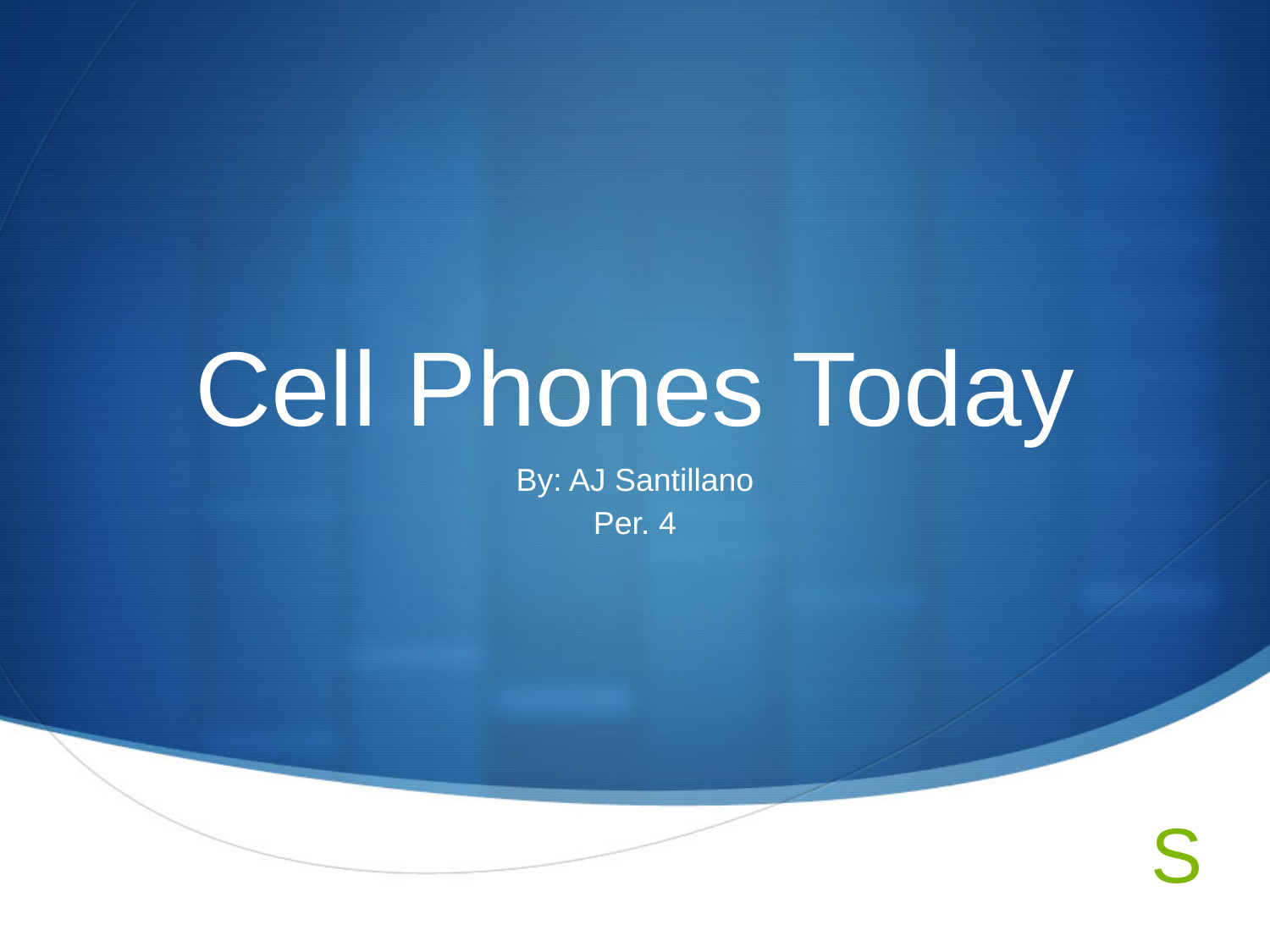

# Cell Phones Today
By: AJ Santillano
Per. 4